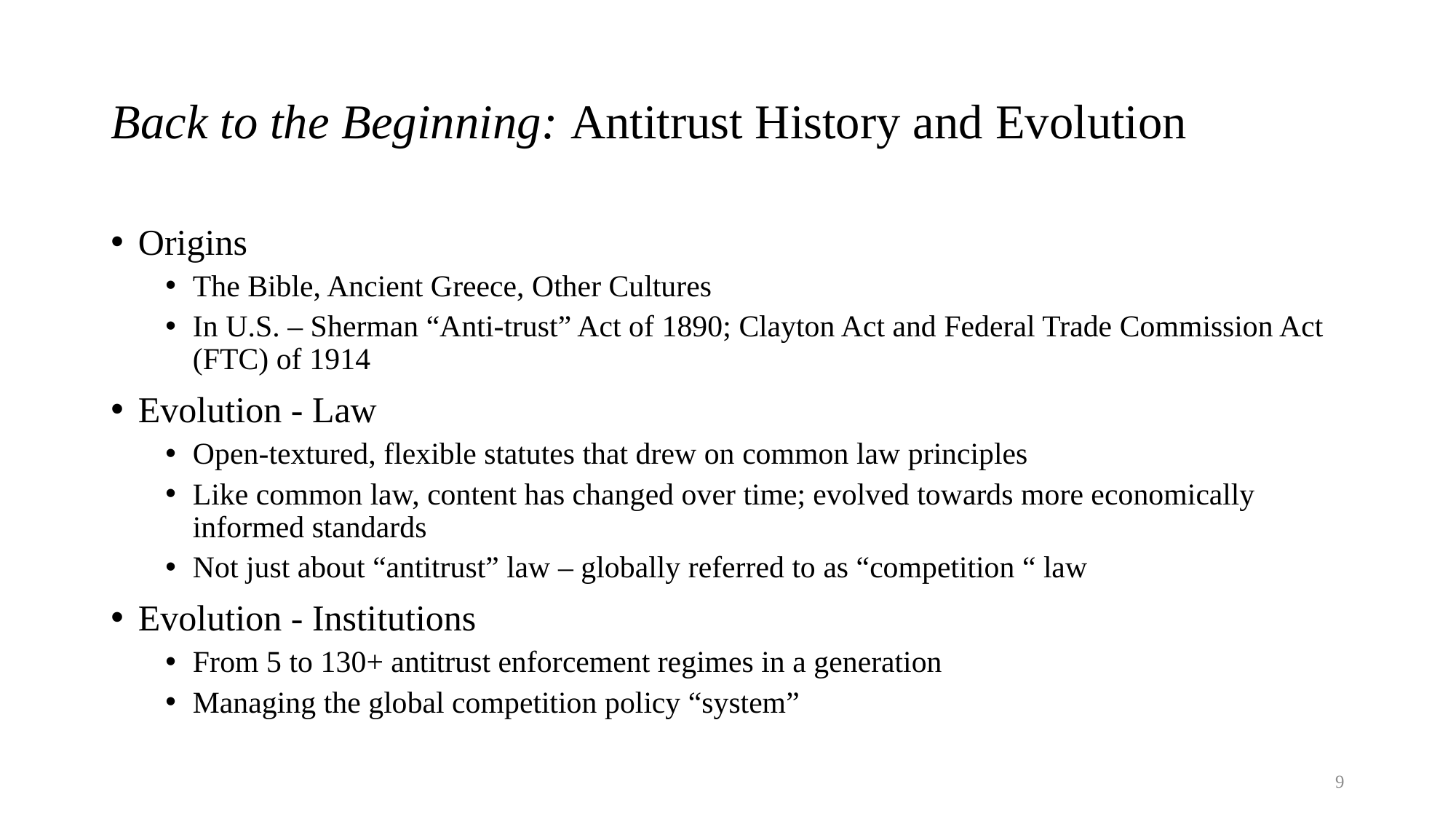

# Back to the Beginning: Antitrust History and Evolution
Origins
The Bible, Ancient Greece, Other Cultures
In U.S. – Sherman “Anti-trust” Act of 1890; Clayton Act and Federal Trade Commission Act (FTC) of 1914
Evolution - Law
Open-textured, flexible statutes that drew on common law principles
Like common law, content has changed over time; evolved towards more economically informed standards
Not just about “antitrust” law – globally referred to as “competition “ law
Evolution - Institutions
From 5 to 130+ antitrust enforcement regimes in a generation
Managing the global competition policy “system”
9